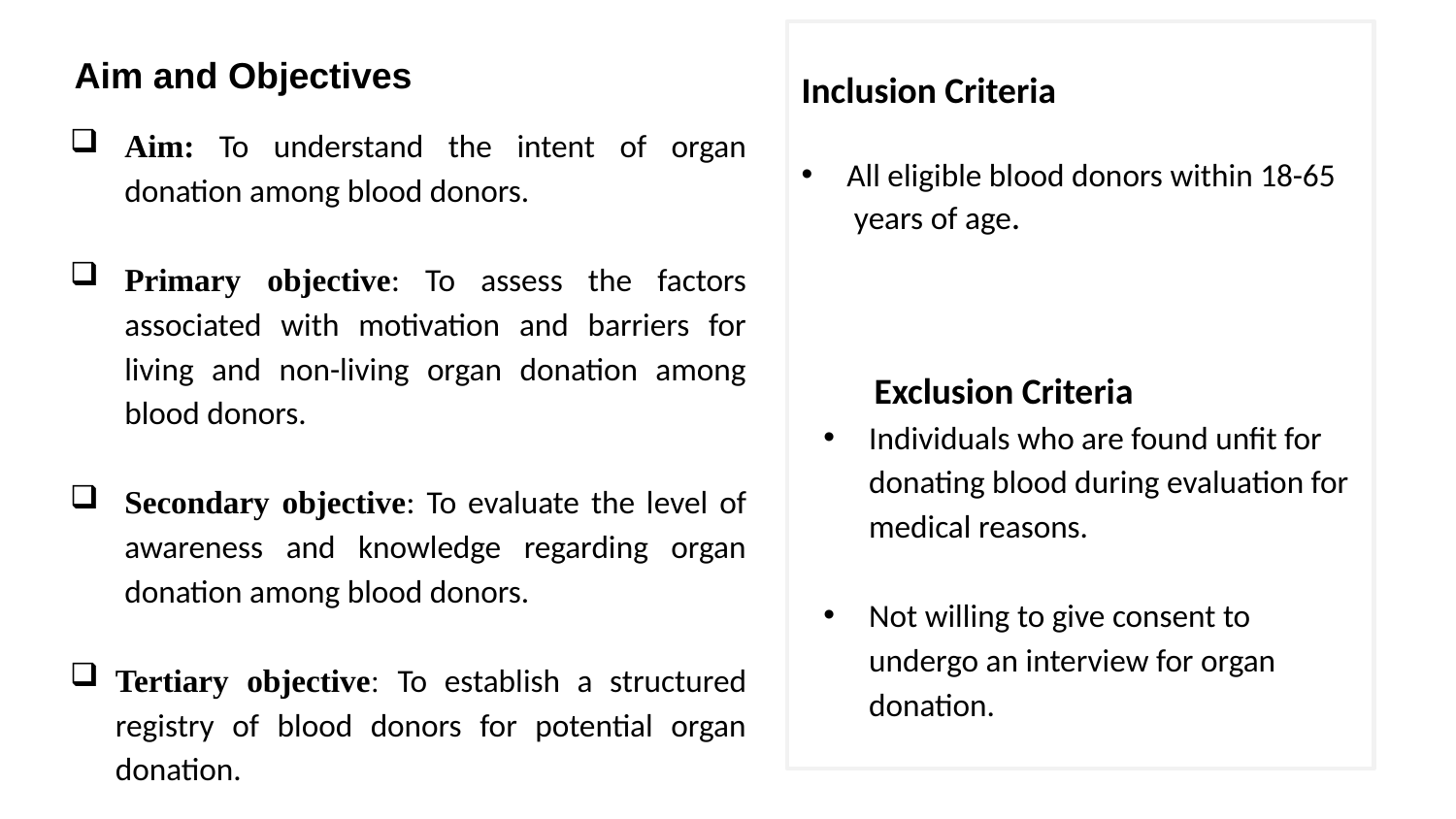

Inclusion Criteria

All eligible blood donors within 18-65     years of age.

Exclusion Criteria
Individuals who are found unfit for donating blood during evaluation for medical reasons.

Not willing to give consent to undergo an interview for organ donation.
# Aim and Objectives
Aim: To understand the intent of organ donation among blood donors.

Primary objective: To assess the factors associated with motivation and barriers for living and non-living organ donation among blood donors.

Secondary objective: To evaluate the level of awareness and knowledge regarding organ donation among blood donors.

Tertiary objective: To establish a structured registry of blood donors for potential organ donation.